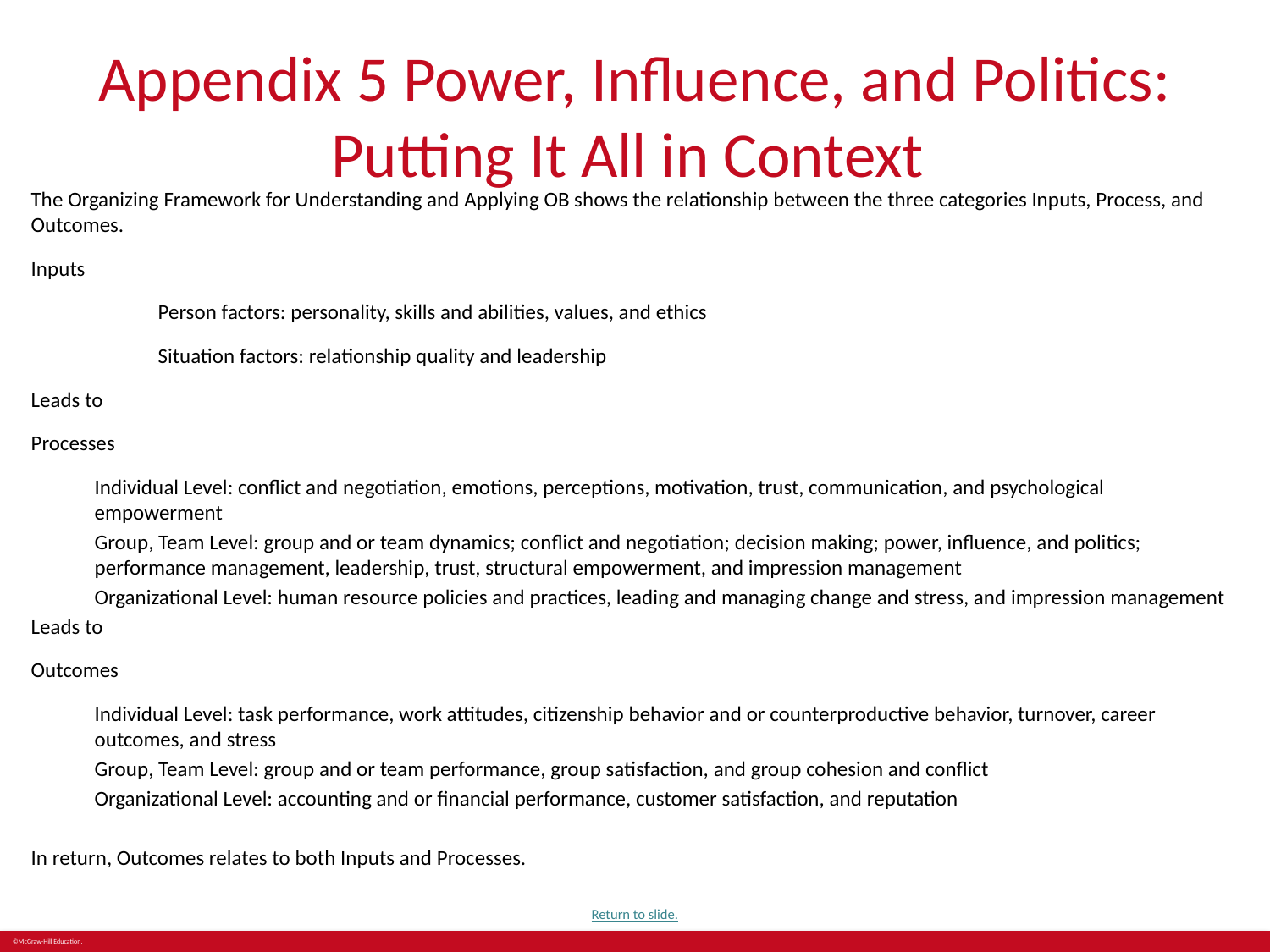

# Appendix 5 Power, Influence, and Politics: Putting It All in Context
The Organizing Framework for Understanding and Applying OB shows the relationship between the three categories Inputs, Process, and Outcomes.
Inputs
	Person factors: personality, skills and abilities, values, and ethics
	Situation factors: relationship quality and leadership
Leads to
Processes
Individual Level: conflict and negotiation, emotions, perceptions, motivation, trust, communication, and psychological empowerment
Group, Team Level: group and or team dynamics; conflict and negotiation; decision making; power, influence, and politics; performance management, leadership, trust, structural empowerment, and impression management
Organizational Level: human resource policies and practices, leading and managing change and stress, and impression management
Leads to
Outcomes
Individual Level: task performance, work attitudes, citizenship behavior and or counterproductive behavior, turnover, career outcomes, and stress
Group, Team Level: group and or team performance, group satisfaction, and group cohesion and conflict
Organizational Level: accounting and or financial performance, customer satisfaction, and reputation

In return, Outcomes relates to both Inputs and Processes.
Return to slide.